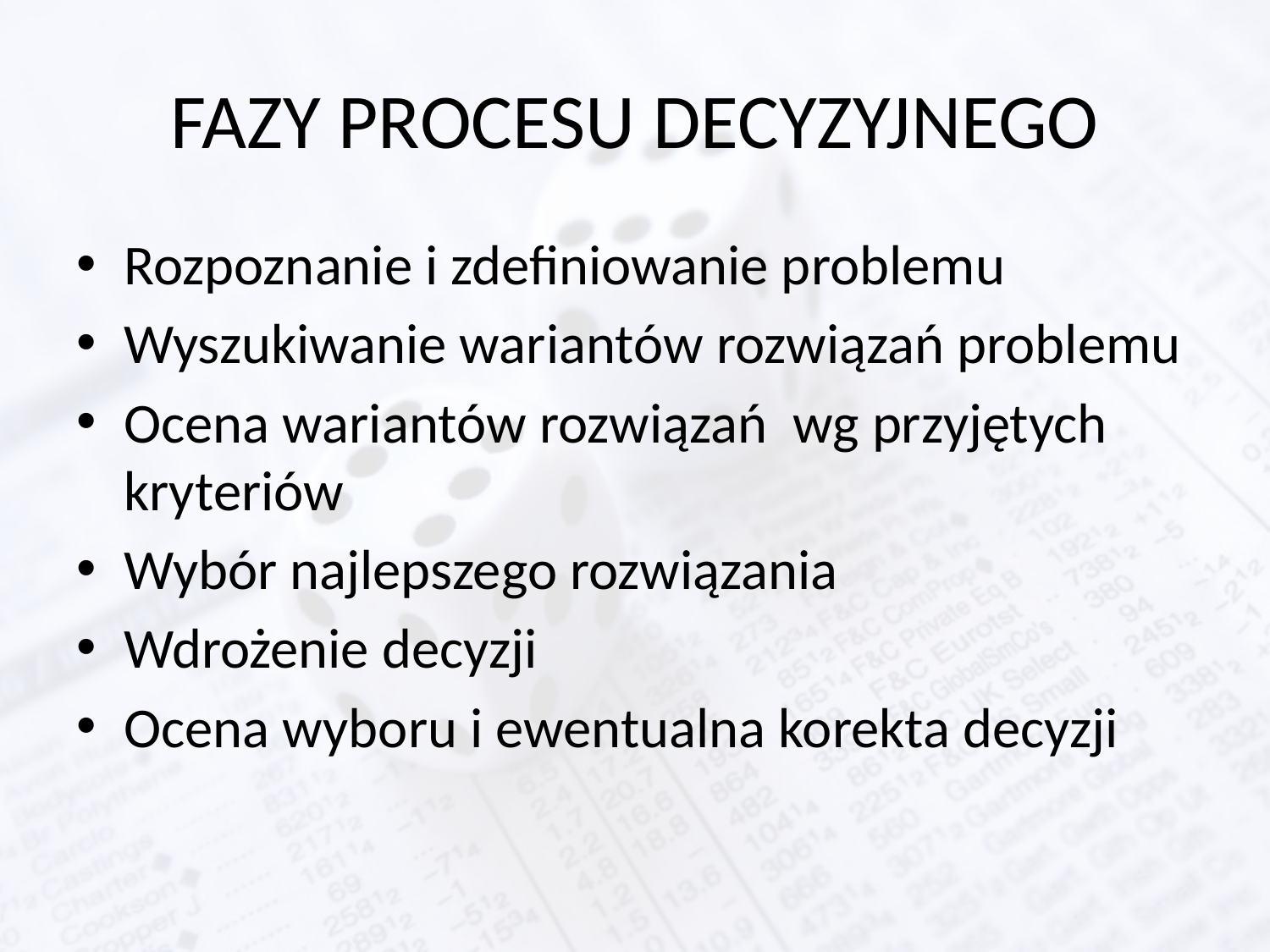

# FAZY PROCESU DECYZYJNEGO
Rozpoznanie i zdefiniowanie problemu
Wyszukiwanie wariantów rozwiązań problemu
Ocena wariantów rozwiązań  wg przyjętych kryteriów
Wybór najlepszego rozwiązania
Wdrożenie decyzji
Ocena wyboru i ewentualna korekta decyzji